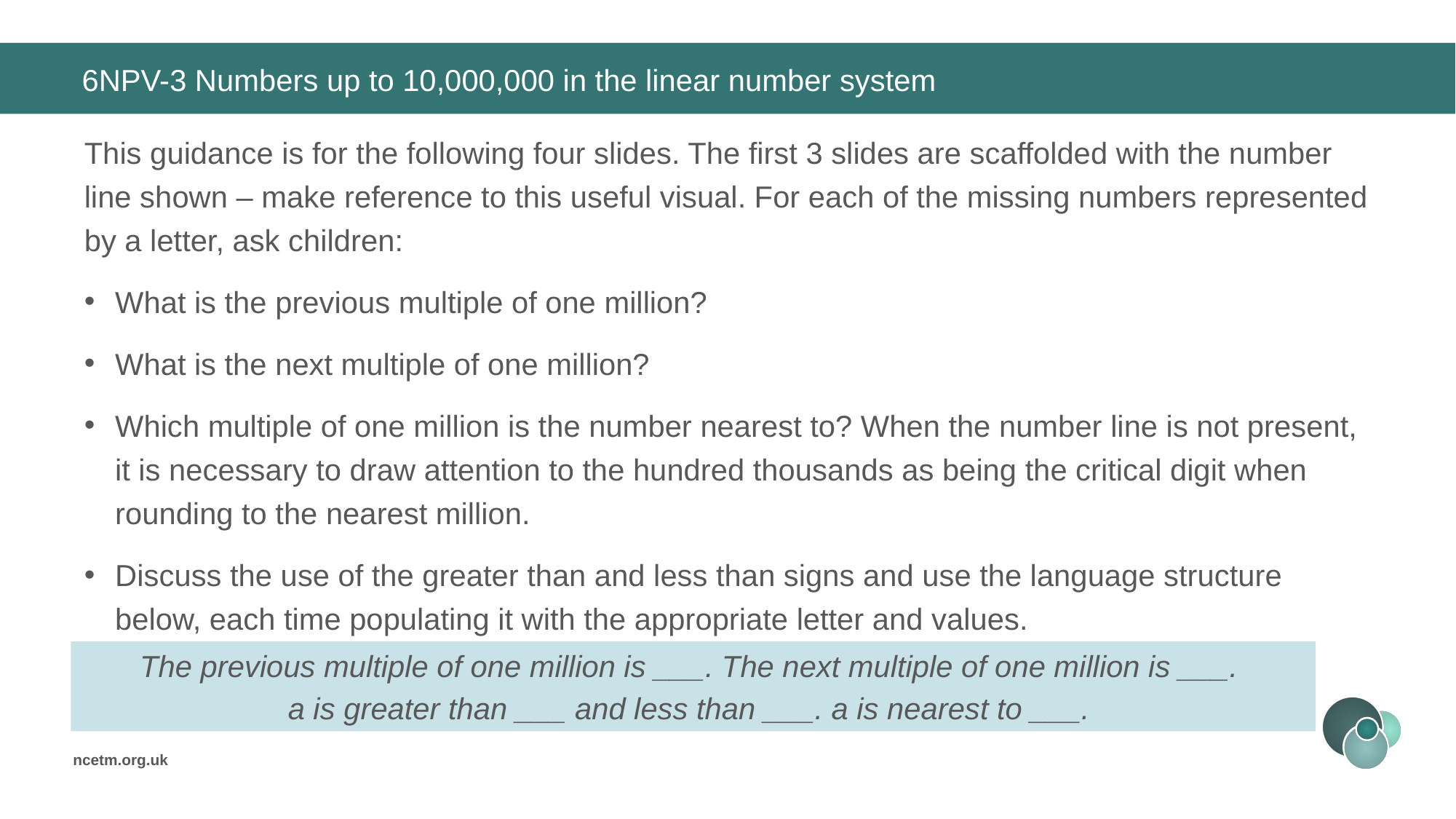

# 6NPV-3 Numbers up to 10,000,000 in the linear number system
This guidance is for the following four slides. The first 3 slides are scaffolded with the number line shown – make reference to this useful visual. For each of the missing numbers represented by a letter, ask children:
What is the previous multiple of one million?
What is the next multiple of one million?
Which multiple of one million is the number nearest to? When the number line is not present, it is necessary to draw attention to the hundred thousands as being the critical digit when rounding to the nearest million.
Discuss the use of the greater than and less than signs and use the language structure below, each time populating it with the appropriate letter and values.

The previous multiple of one million is ___. The next multiple of one million is ___.
a is greater than ___ and less than ___. a is nearest to ___.